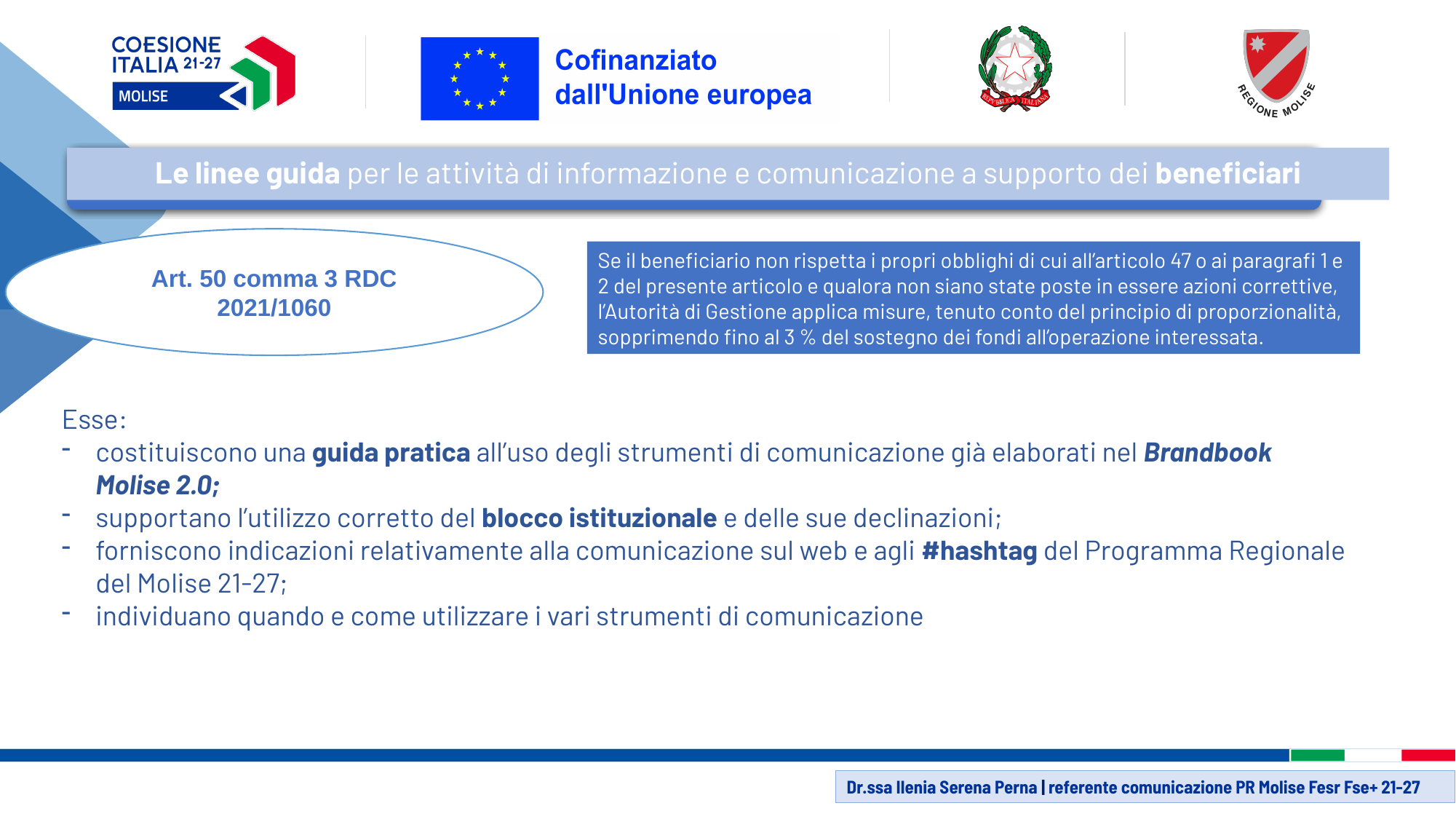

Le linee guida per le attività di informazione e comunicazione a supporto dei beneficiari
Art. 50 comma 3 RDC 2021/1060
Se il beneficiario non rispetta i propri obblighi di cui all’articolo 47 o ai paragrafi 1 e 2 del presente articolo e qualora non siano state poste in essere azioni correttive, l’Autorità di Gestione applica misure, tenuto conto del principio di proporzionalità, sopprimendo fino al 3 % del sostegno dei fondi all’operazione interessata.
Esse:
costituiscono una guida pratica all’uso degli strumenti di comunicazione già elaborati nel Brandbook Molise 2.0;
supportano l’utilizzo corretto del blocco istituzionale e delle sue declinazioni;
forniscono indicazioni relativamente alla comunicazione sul web e agli #hashtag del Programma Regionale del Molise 21-27;
individuano quando e come utilizzare i vari strumenti di comunicazione

Dr.ssa Ilenia Serena Perna | referente comunicazione PR Molise Fesr Fse+ 21-27